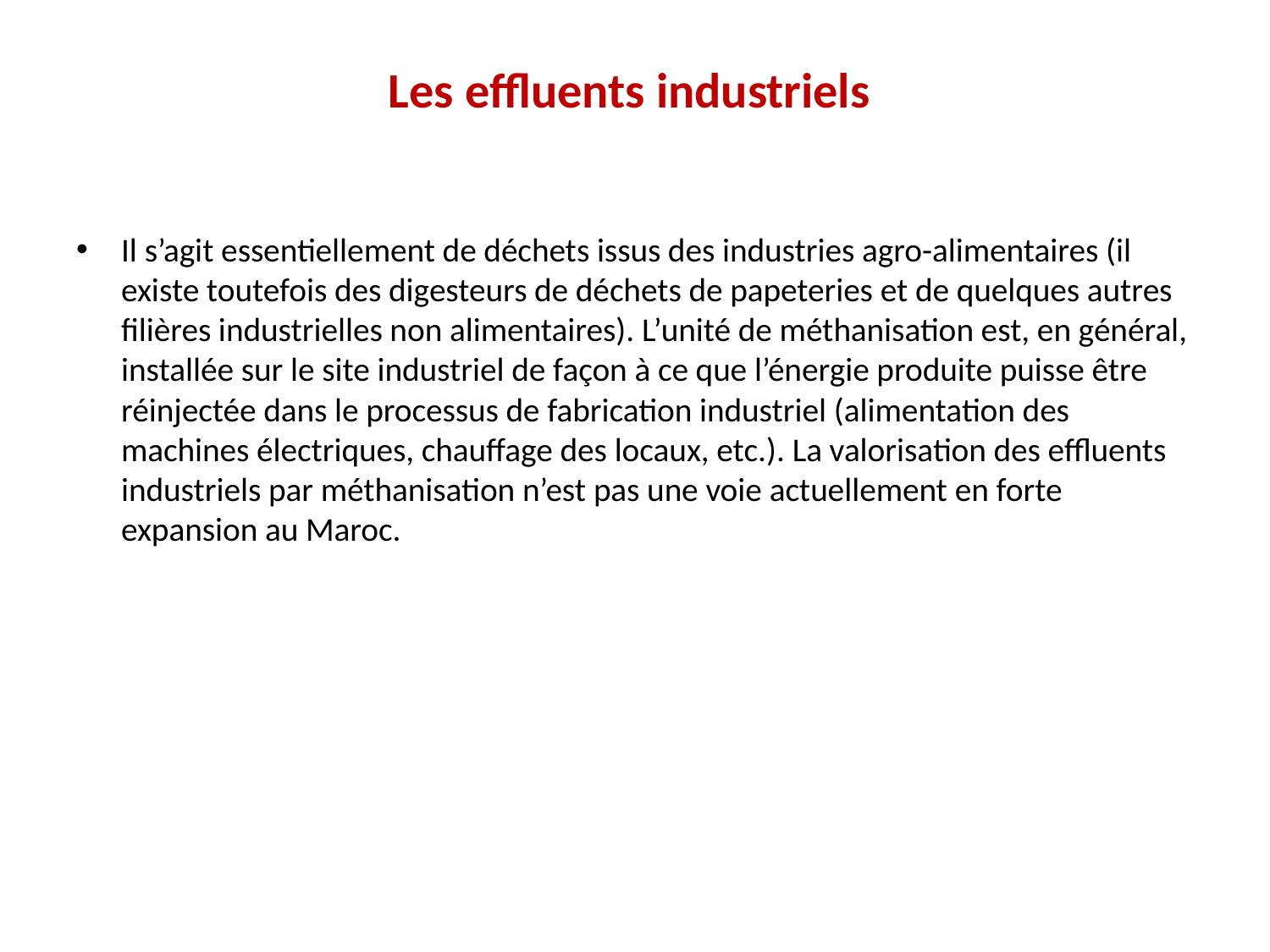

# Les effluents industriels
Il s’agit essentiellement de déchets issus des industries agro-alimentaires (il existe toutefois des digesteurs de déchets de papeteries et de quelques autres filières industrielles non alimentaires). L’unité de méthanisation est, en général, installée sur le site industriel de façon à ce que l’énergie produite puisse être réinjectée dans le processus de fabrication industriel (alimentation des machines électriques, chauffage des locaux, etc.). La valorisation des effluents industriels par méthanisation n’est pas une voie actuellement en forte expansion au Maroc.